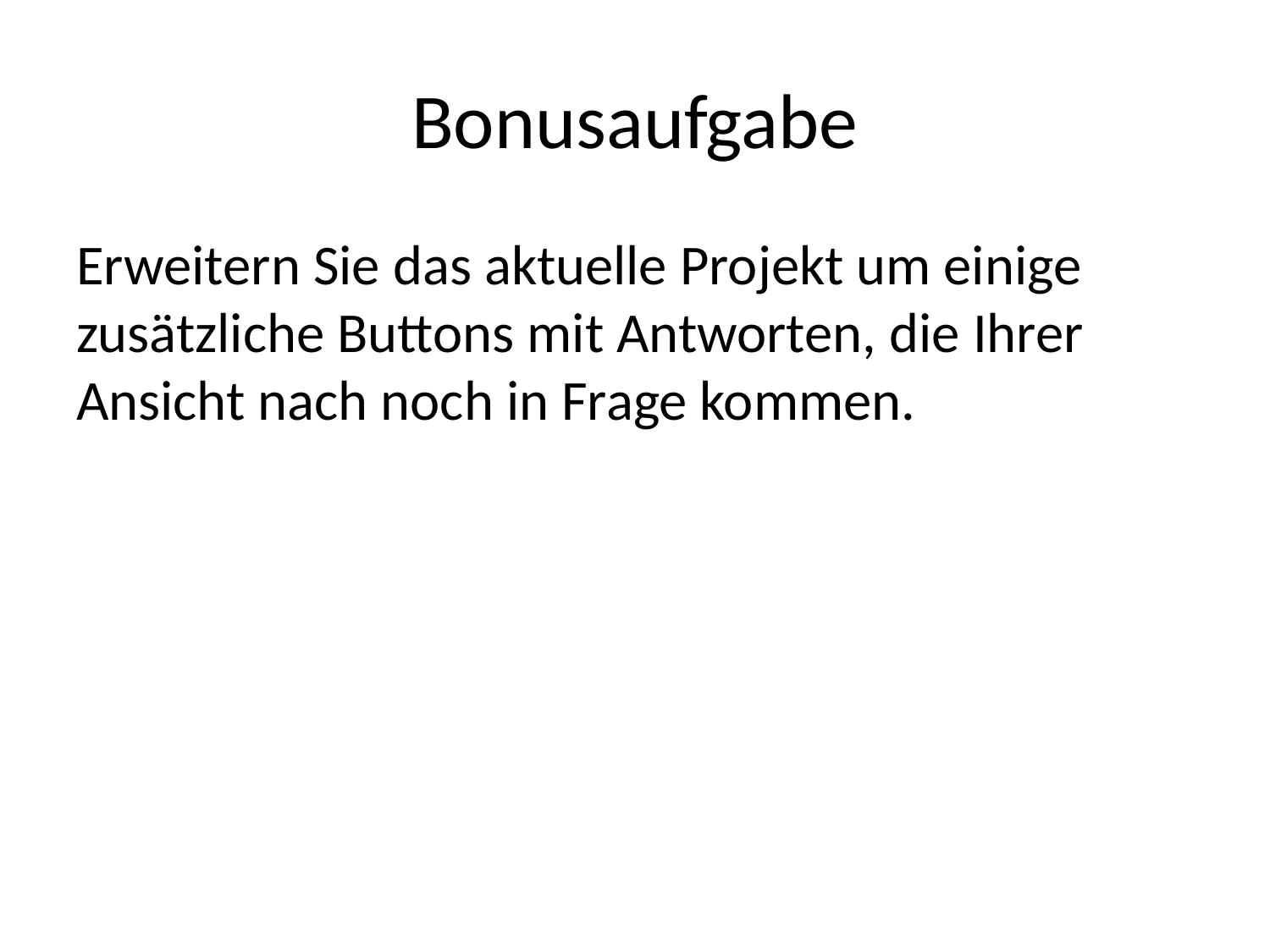

# Bonusaufgabe
Erweitern Sie das aktuelle Projekt um einige zusätzliche Buttons mit Antworten, die Ihrer Ansicht nach noch in Frage kommen.